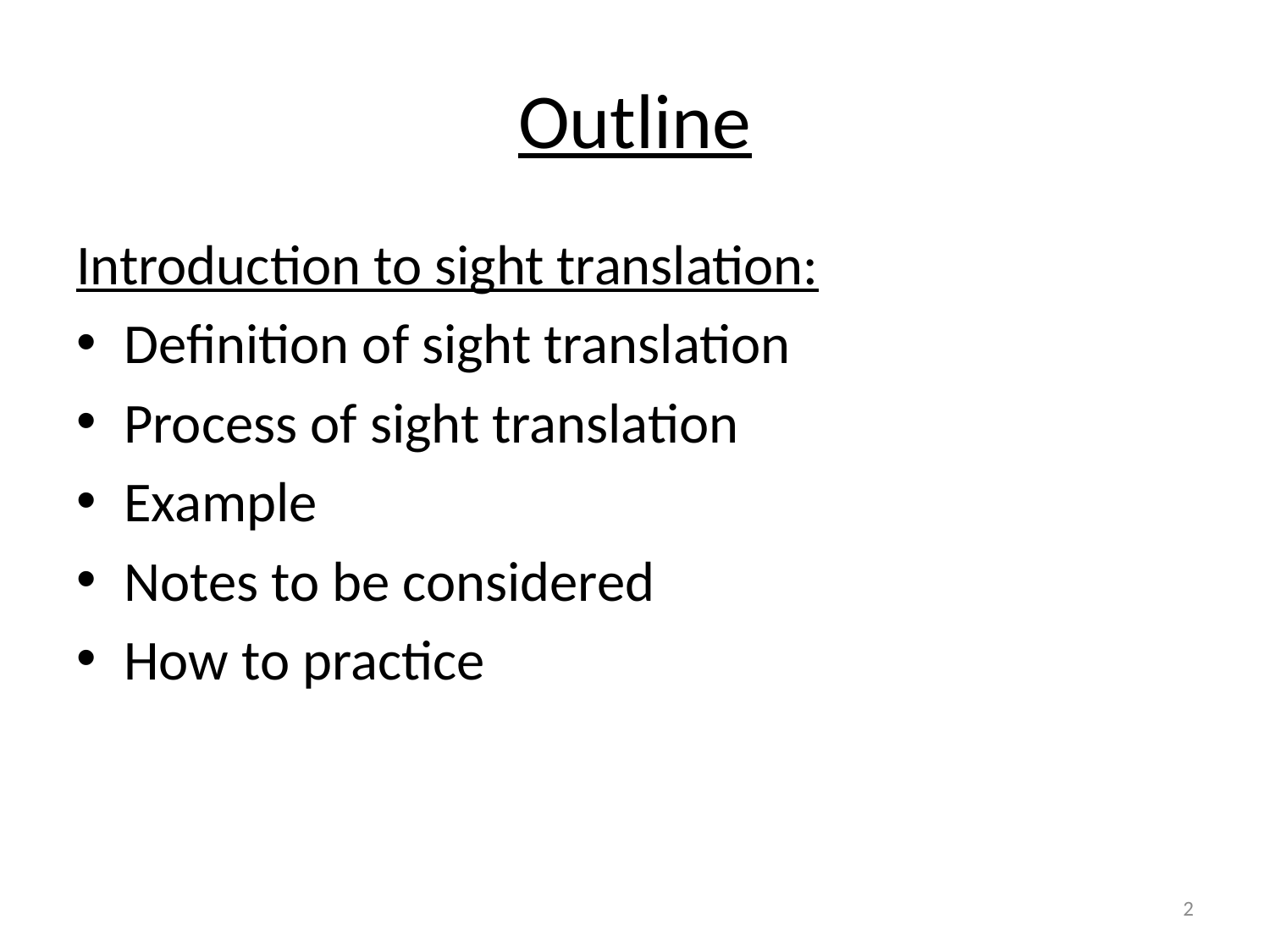

# Outline
Introduction to sight translation:
Definition of sight translation
Process of sight translation
Example
Notes to be considered
How to practice

2